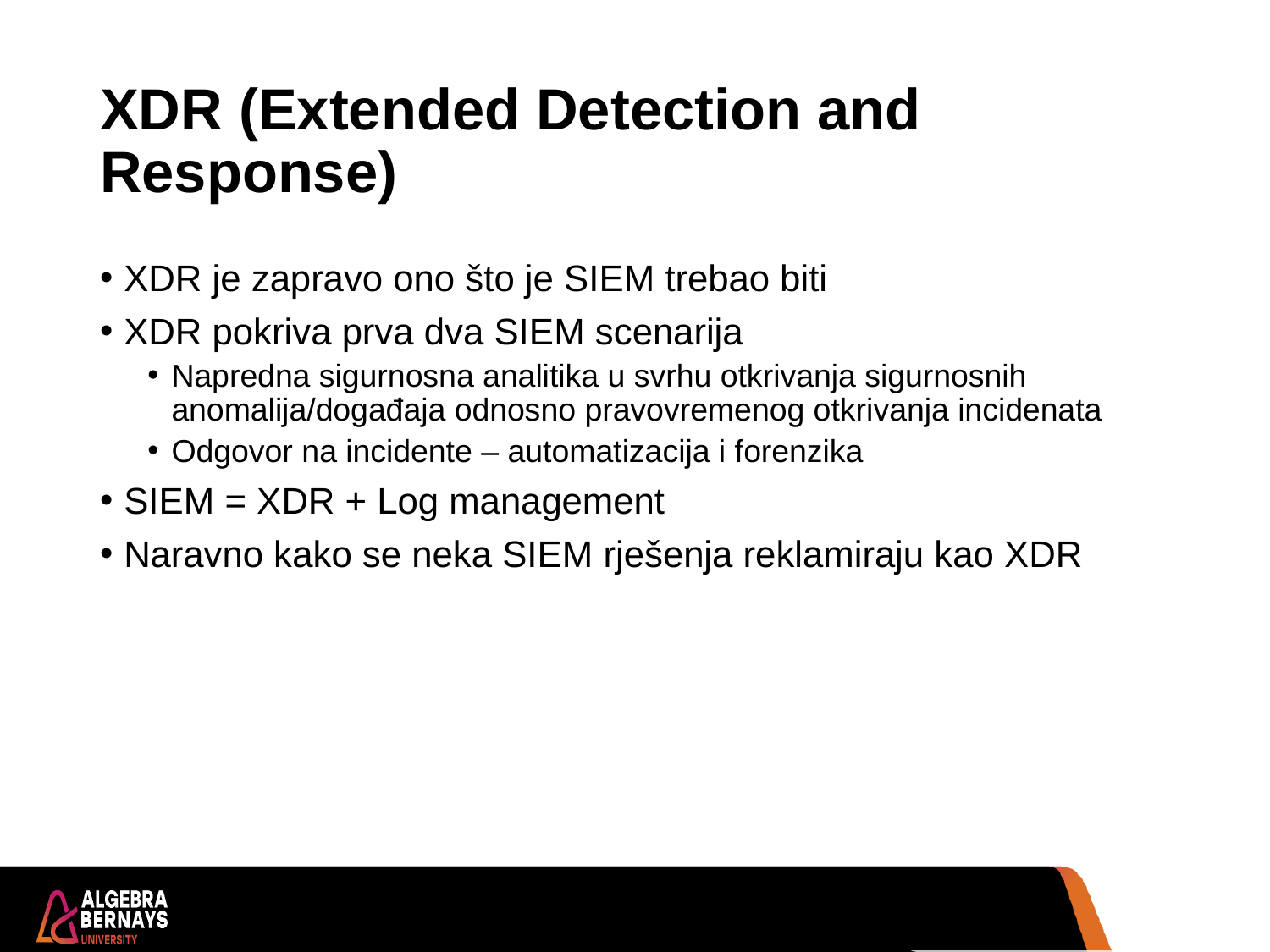

# XDR (Extended Detection and Response)
XDR je zapravo ono što je SIEM trebao biti
XDR pokriva prva dva SIEM scenarija
Napredna sigurnosna analitika u svrhu otkrivanja sigurnosnih anomalija/događaja odnosno pravovremenog otkrivanja incidenata
Odgovor na incidente – automatizacija i forenzika
SIEM = XDR + Log management
Naravno kako se neka SIEM rješenja reklamiraju kao XDR